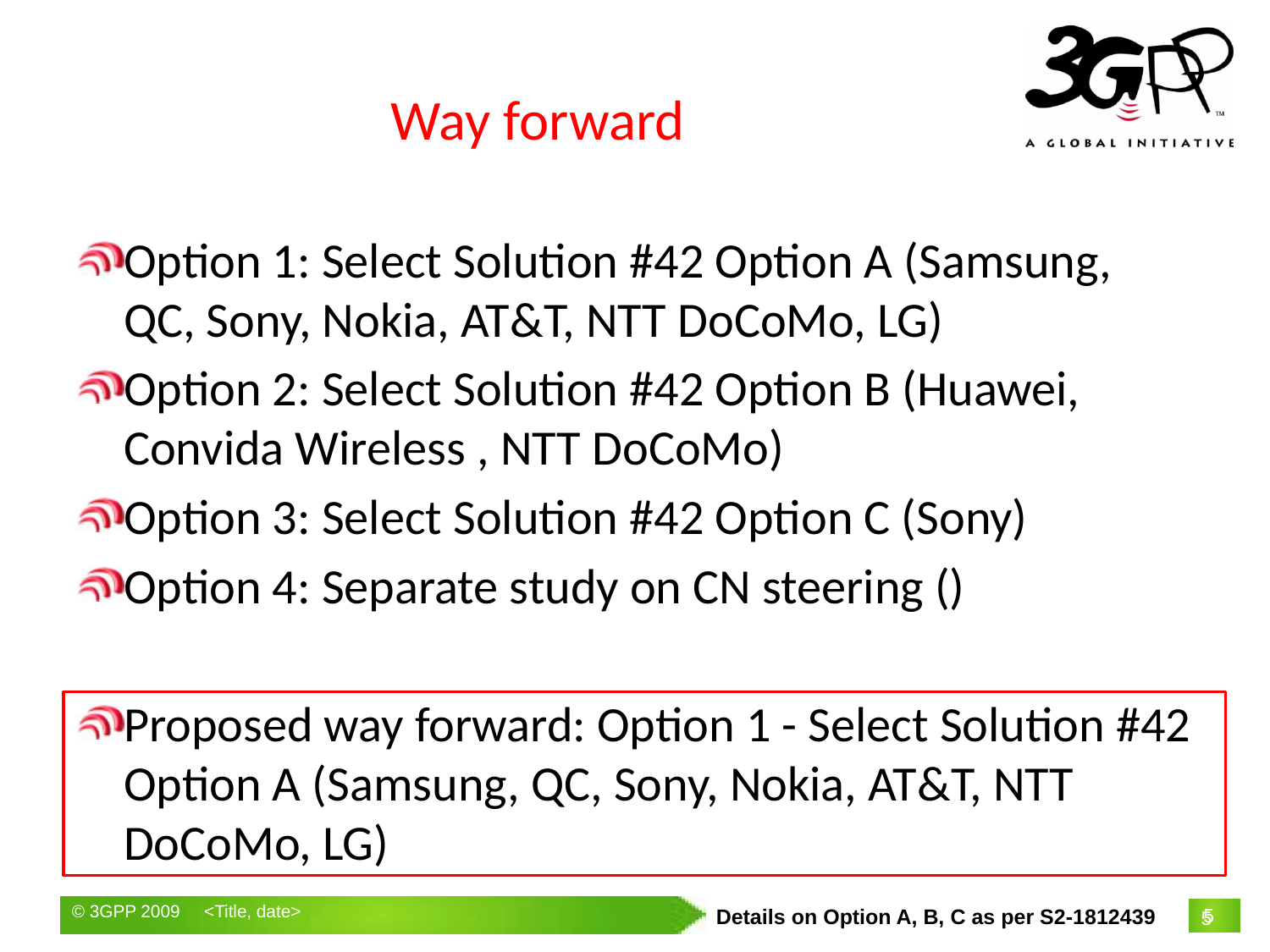

# Way forward
Option 1: Select Solution #42 Option A (Samsung, QC, Sony, Nokia, AT&T, NTT DoCoMo, LG)
Option 2: Select Solution #42 Option B (Huawei, Convida Wireless , NTT DoCoMo)
Option 3: Select Solution #42 Option C (Sony)
Option 4: Separate study on CN steering ()

Proposed way forward: Option 1 - Select Solution #42 Option A (Samsung, QC, Sony, Nokia, AT&T, NTT DoCoMo, LG)

Details on Option A, B, C as per S2-1812439

5